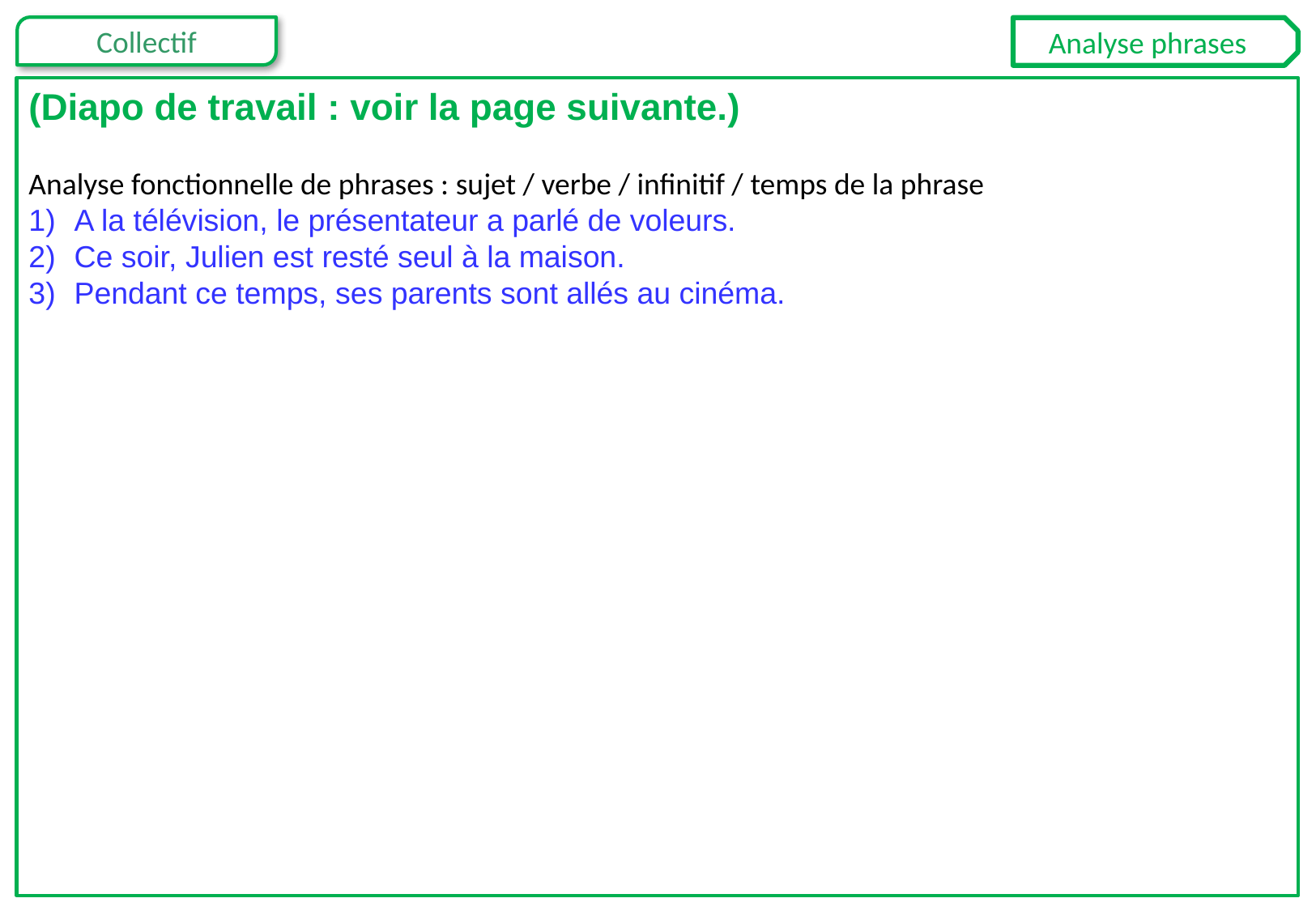

Analyse phrases
(Diapo de travail : voir la page suivante.)

Analyse fonctionnelle de phrases : sujet / verbe / infinitif / temps de la phrase
A la télévision, le présentateur a parlé de voleurs.
Ce soir, Julien est resté seul à la maison.
Pendant ce temps, ses parents sont allés au cinéma.